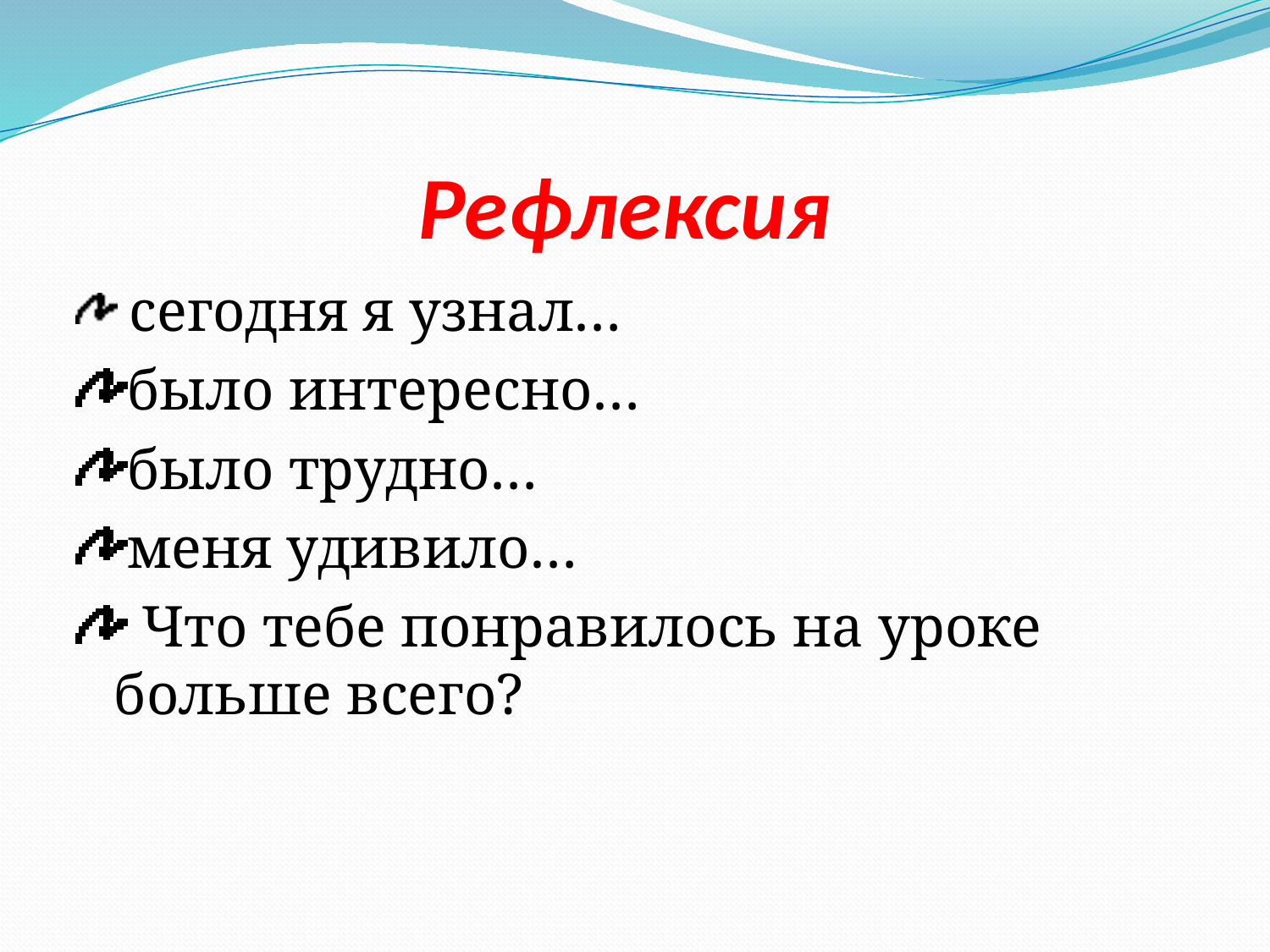

# Рефлексия
 сегодня я узнал…
было интересно…
было трудно…
меня удивило…
 Что тебе понравилось на уроке больше всего?